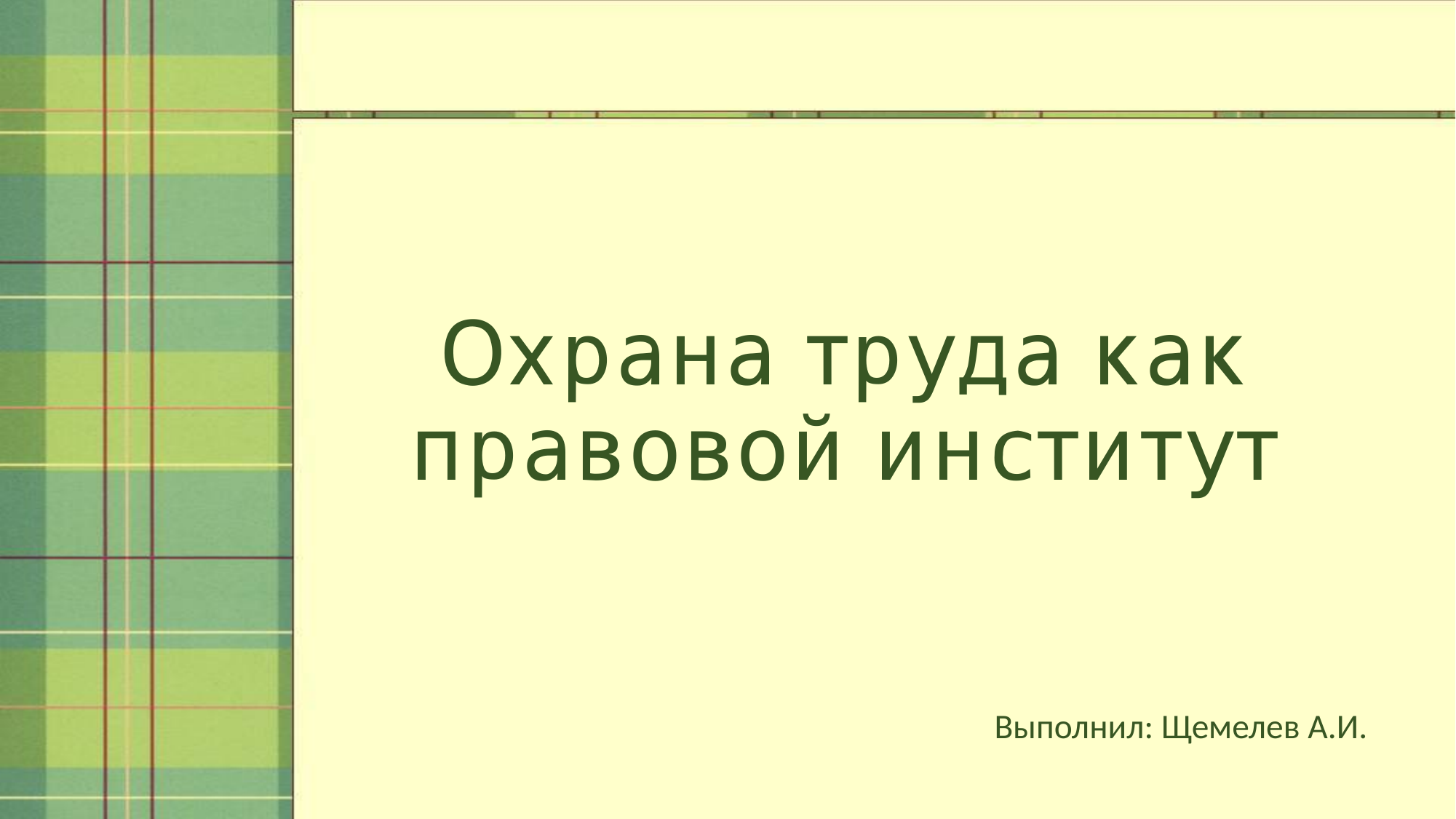

# Охрана труда как правовой институт
Выполнил: Щемелев А.И.